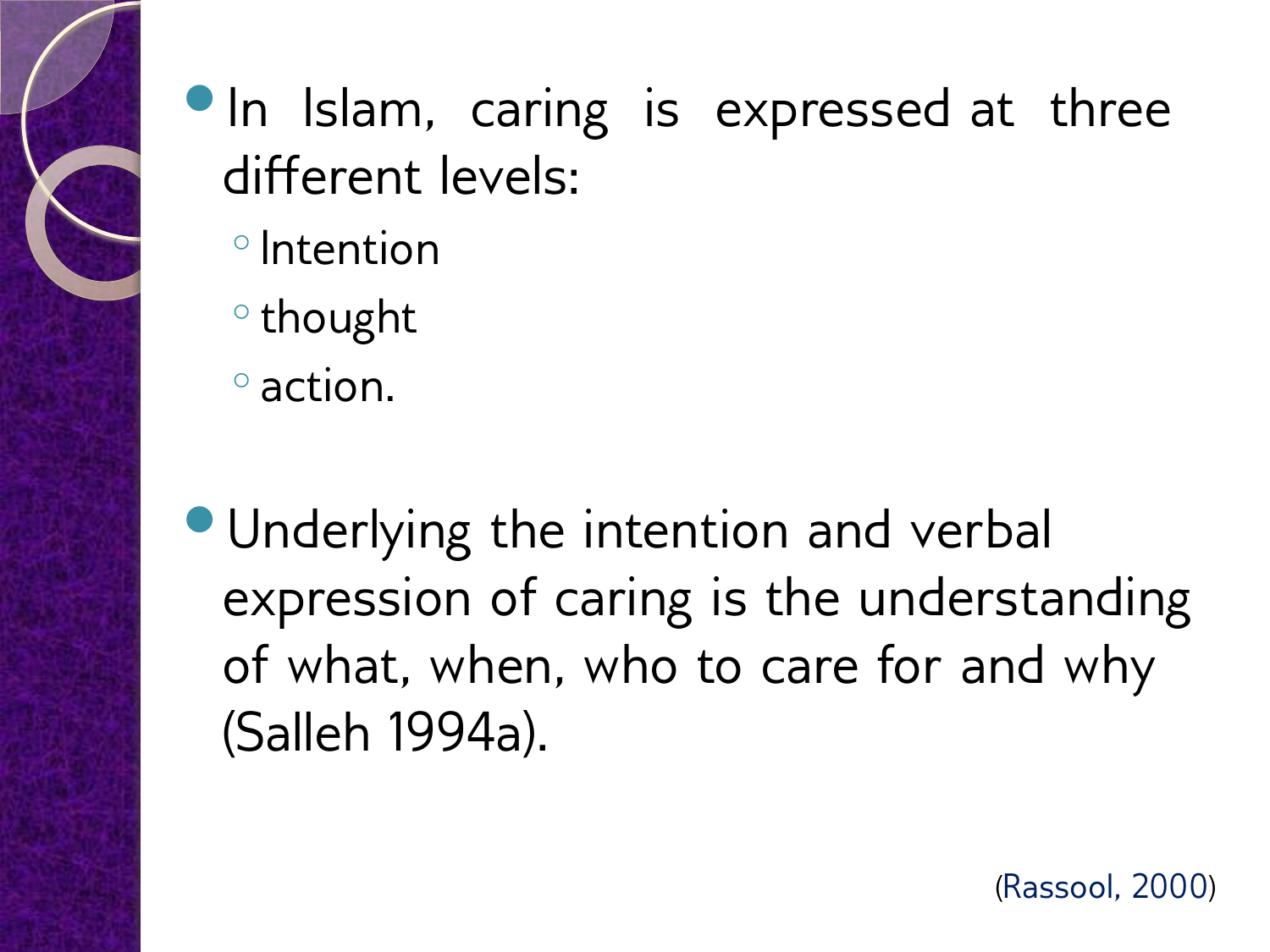

In  Islam,  caring  is  expressed at  three  different levels:
Intention
thought
action.

Underlying the intention and verbal expression of caring is the understanding of what, when, who to care for and why  (Salleh 1994a).
(Rassool, 2000)